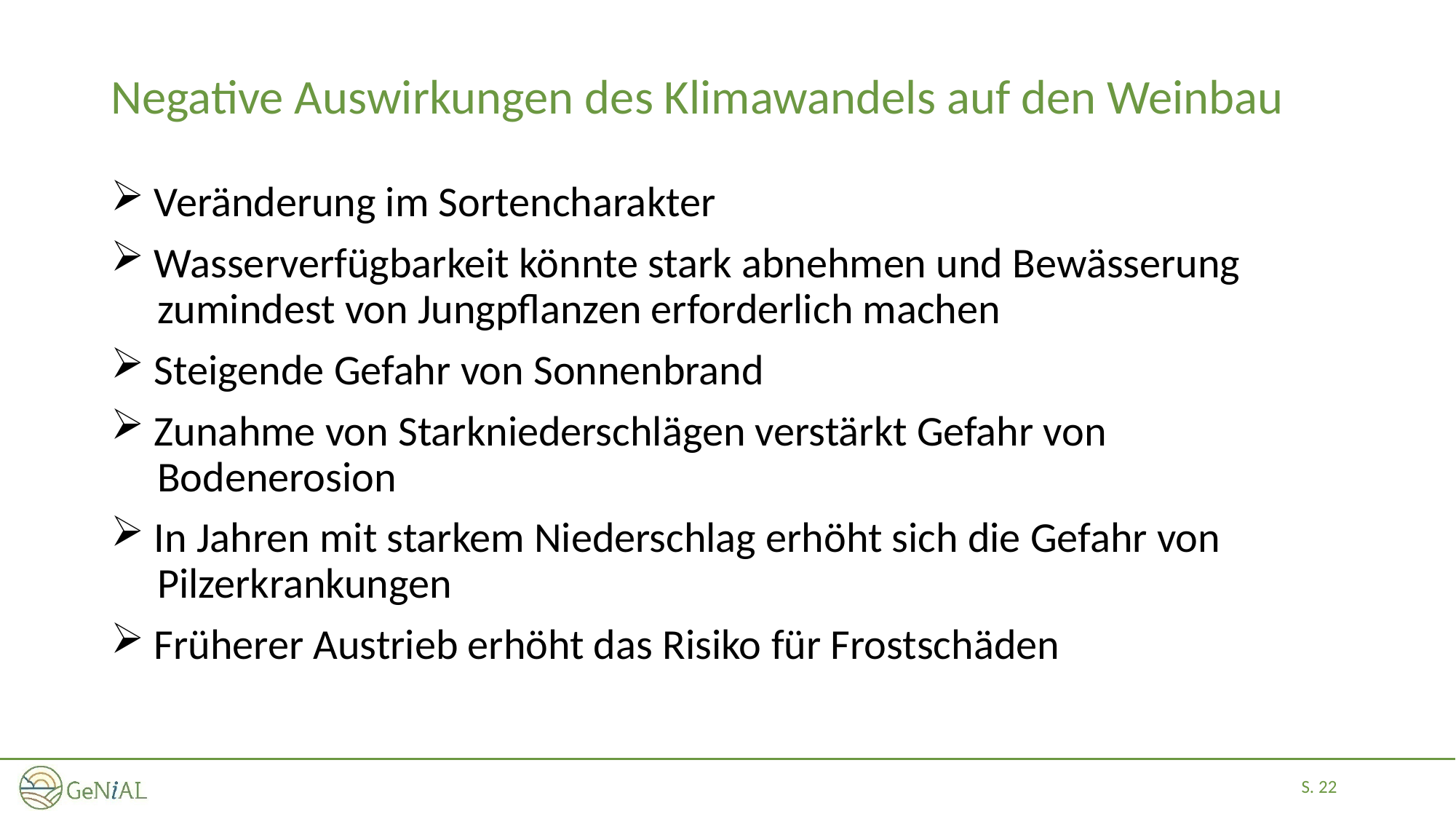

# Negative Auswirkungen des Klimawandels auf den Weinbau
 Veränderung im Sortencharakter
 Wasserverfügbarkeit könnte stark abnehmen und Bewässerung
  zumindest von Jungpflanzen erforderlich machen
 Steigende Gefahr von Sonnenbrand
 Zunahme von Starkniederschlägen verstärkt Gefahr von
  Bodenerosion
 In Jahren mit starkem Niederschlag erhöht sich die Gefahr von
  Pilzerkrankungen
 Früherer Austrieb erhöht das Risiko für Frostschäden